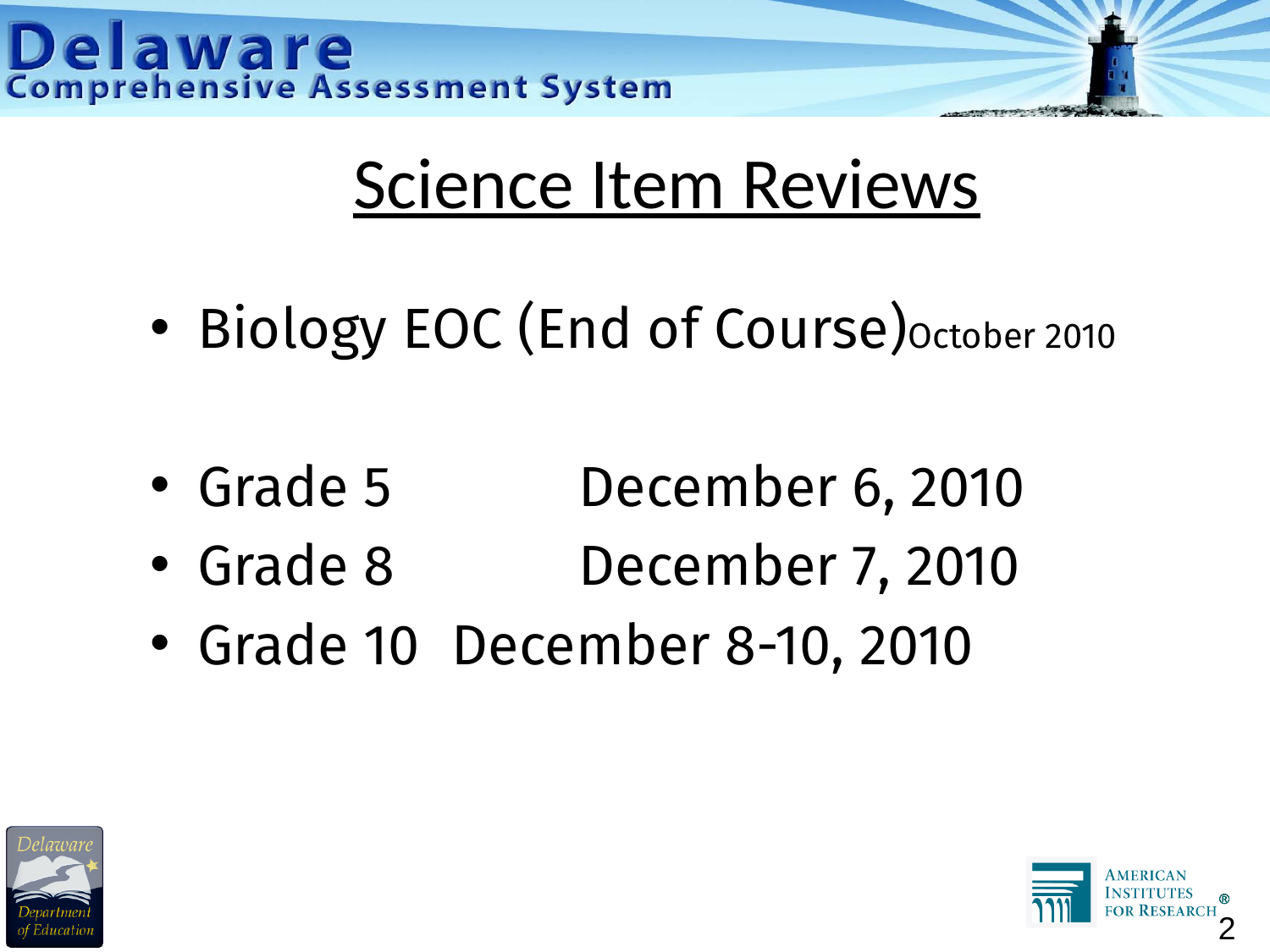

# Science Item Reviews
Biology EOC (End of Course)October 2010

Grade 5		December 6, 2010
Grade 8		December 7, 2010
Grade 10	December 8-10, 2010